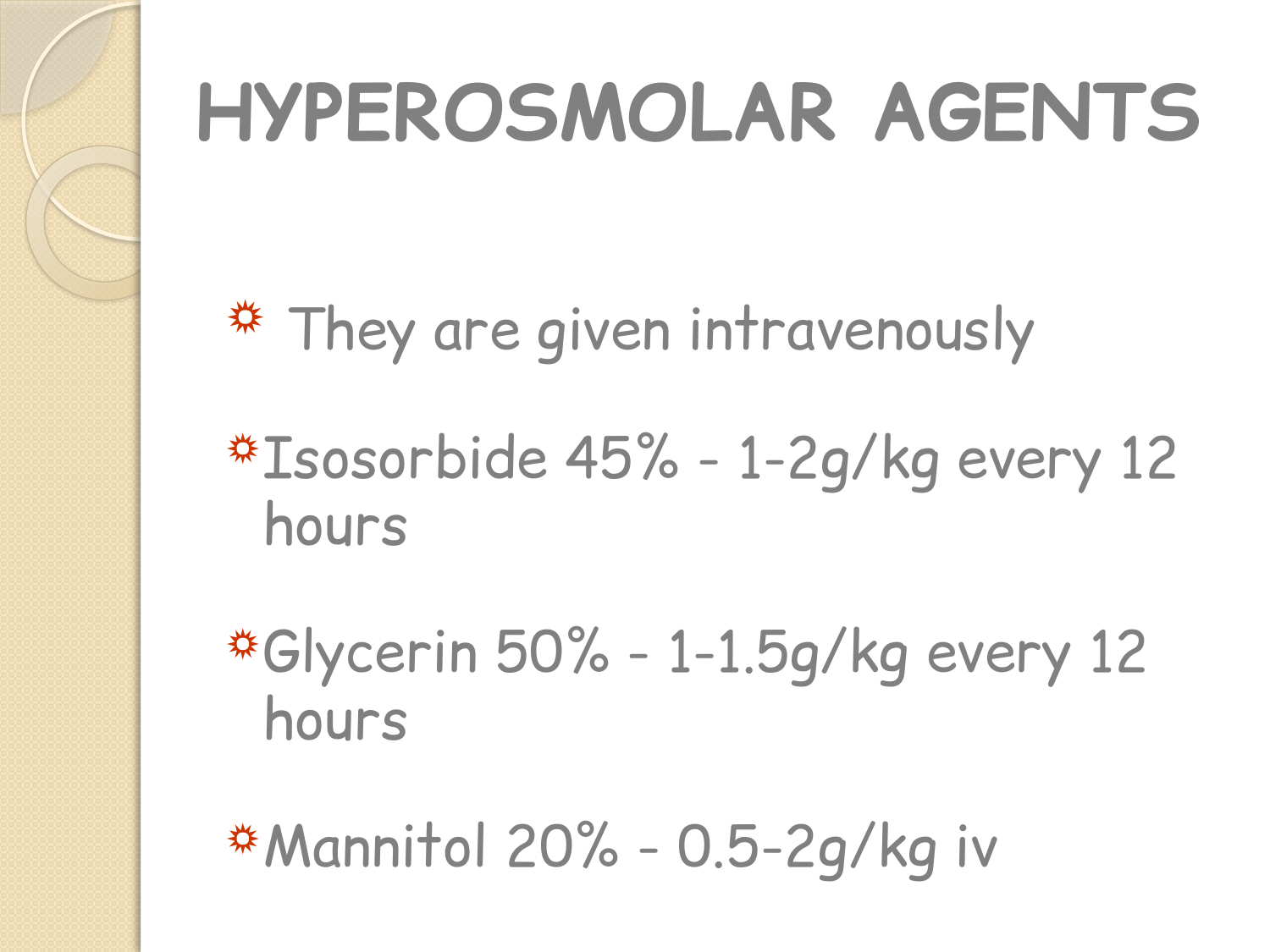

# HYPEROSMOLAR AGENTS

 They are given intravenously

Isosorbide 45% - 1-2g/kg every 12 hours

Glycerin 50% - 1-1.5g/kg every 12 hours

Mannitol 20% - 0.5-2g/kg iv